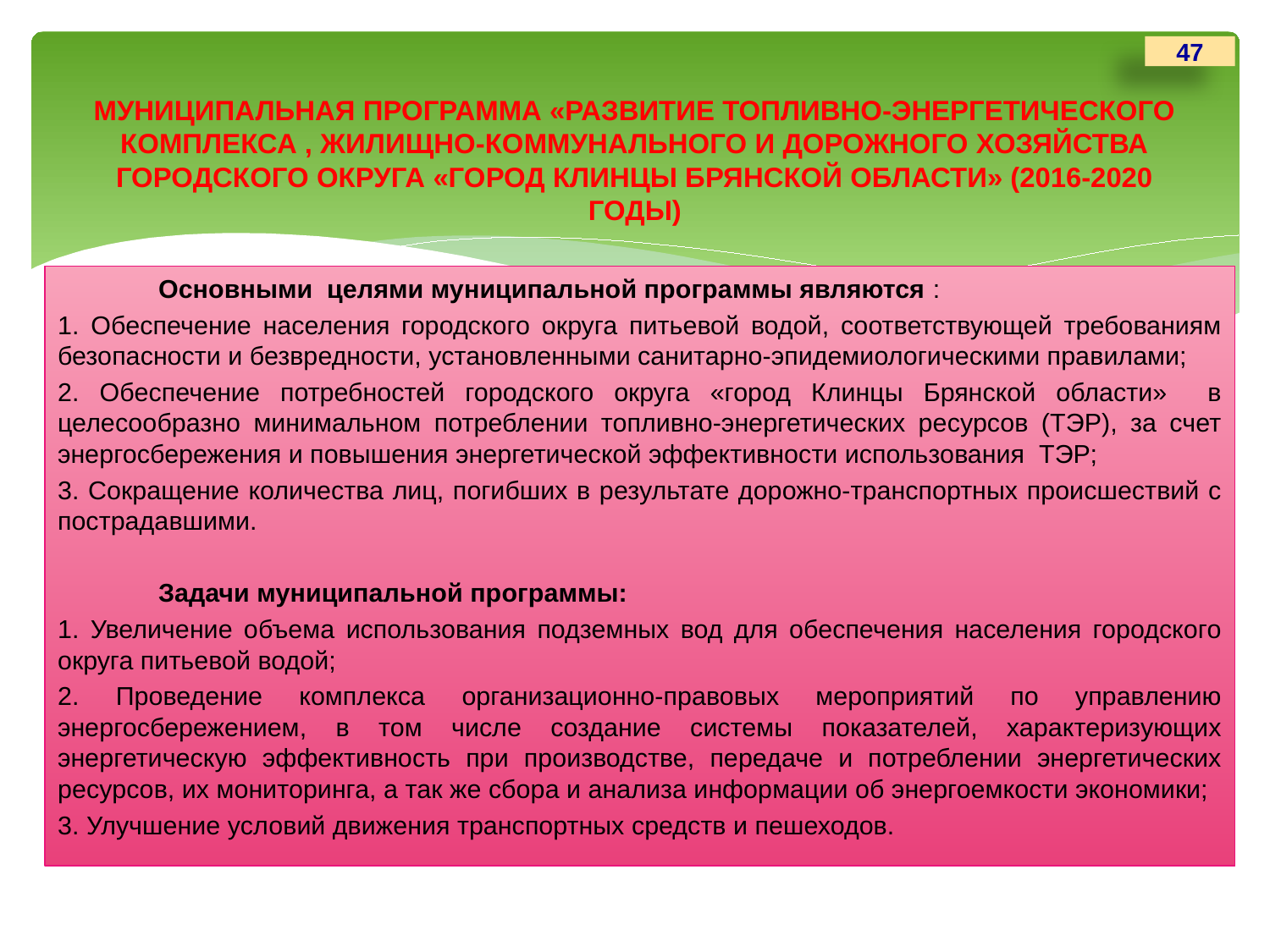

47
# МУНИЦИПАЛЬНАЯ ПРОГРАММА «РАЗВИТИЕ ТОПЛИВНО-ЭНЕРГЕТИЧЕСКОГО КОМПЛЕКСА , ЖИЛИЩНО-КОММУНАЛЬНОГО И ДОРОЖНОГО ХОЗЯЙСТВА ГОРОДСКОГО ОКРУГА «ГОРОД КЛИНЦЫ БРЯНСКОЙ ОБЛАСТИ» (2016-2020 ГОДЫ)
              Основными  целями муниципальной программы являются :
1. Обеспечение населения городского округа питьевой водой, соответствующей требованиям безопасности и безвредности, установленными санитарно-эпидемиологическими правилами;
2. Обеспечение потребностей городского округа «город Клинцы Брянской области»  в целесообразно минимальном потреблении топливно-энергетических ресурсов (ТЭР), за счет энергосбережения и повышения энергетической эффективности использования  ТЭР;
3. Сокращение количества лиц, погибших в результате дорожно-транспортных происшествий с пострадавшими.

              Задачи муниципальной программы:
1. Увеличение объема использования подземных вод для обеспечения населения городского округа питьевой водой;
2. Проведение комплекса организационно-правовых мероприятий по управлению энергосбережением, в том числе создание системы показателей, характеризующих энергетическую эффективность при производстве, передаче и потреблении энергетических ресурсов, их мониторинга, а так же сбора и анализа информации об энергоемкости экономики;
3. Улучшение условий движения транспортных средств и пешеходов.